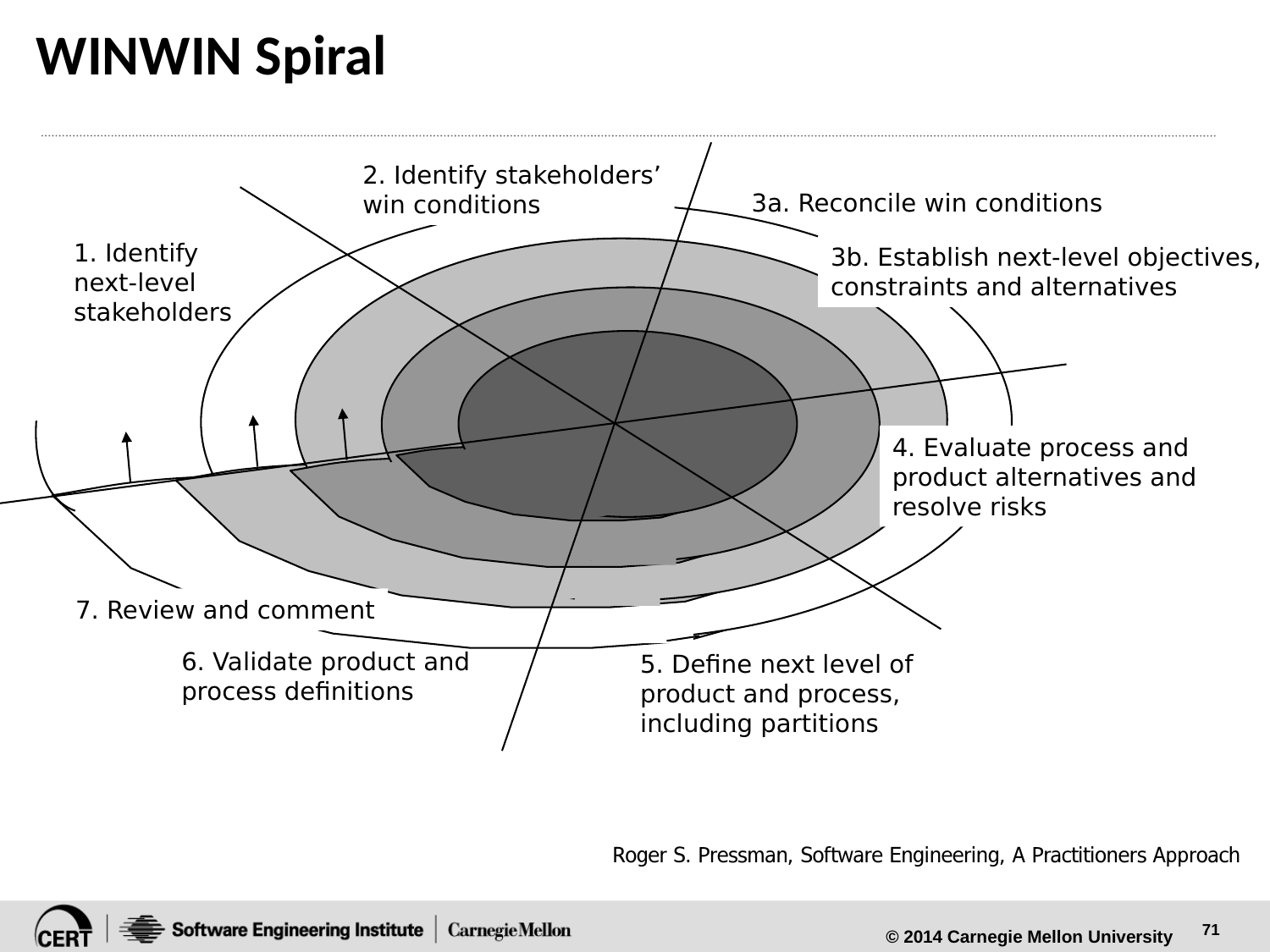

# WINWIN Spiral

2. Identify stakeholders’
win conditions
3a. Reconcile win conditions
1. Identify
next-level
stakeholders
3b. Establish next-level objectives,
constraints and alternatives

4. Evaluate process and
product alternatives and
resolve risks

7. Review and comment
6. Validate product and
process definitions
5. Define next level of
product and process,
including partitions
Roger S. Pressman, Software Engineering, A Practitioners Approach